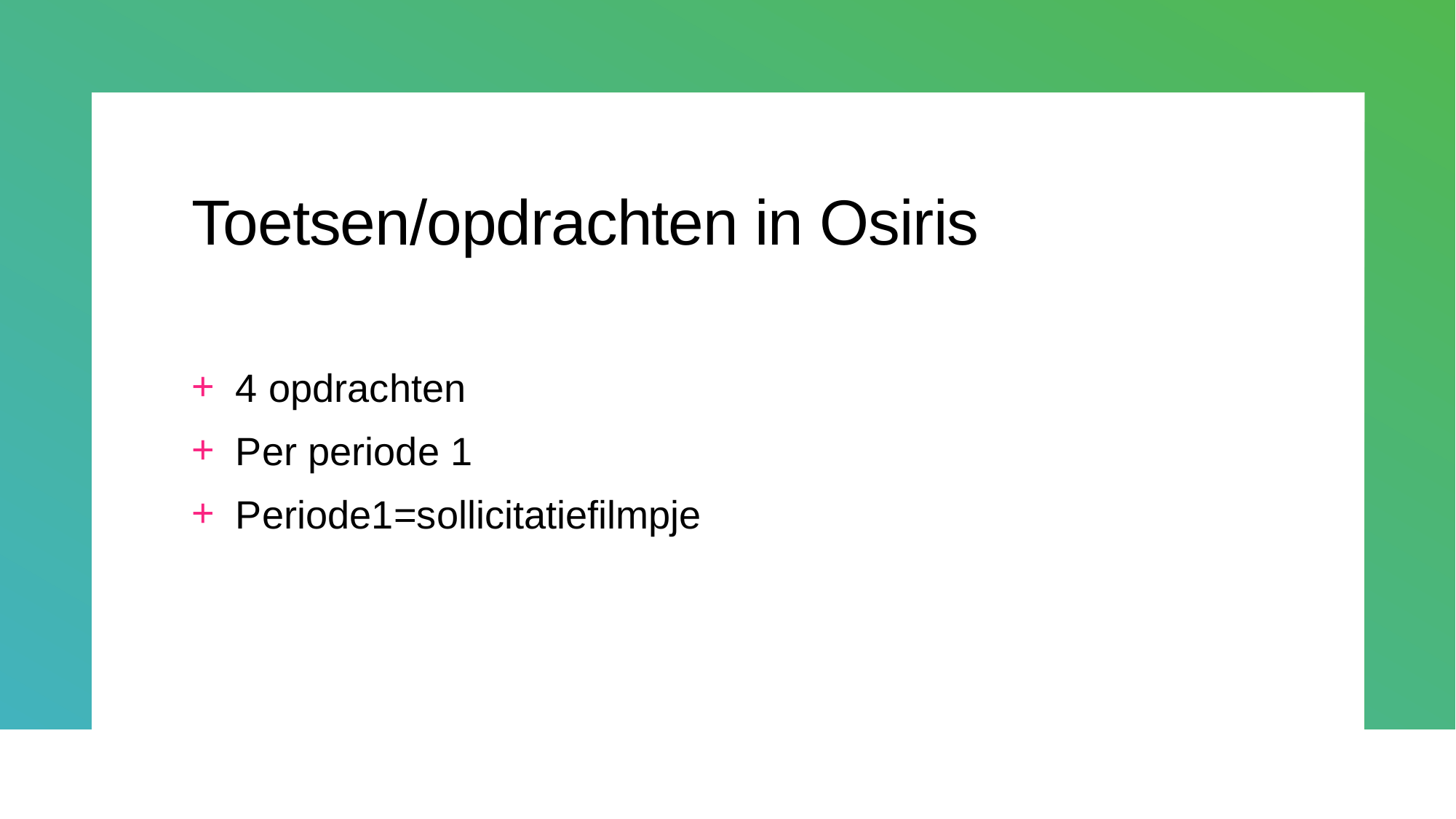

# Toetsen/opdrachten in Osiris
4 opdrachten
Per periode 1
Periode1=sollicitatiefilmpje